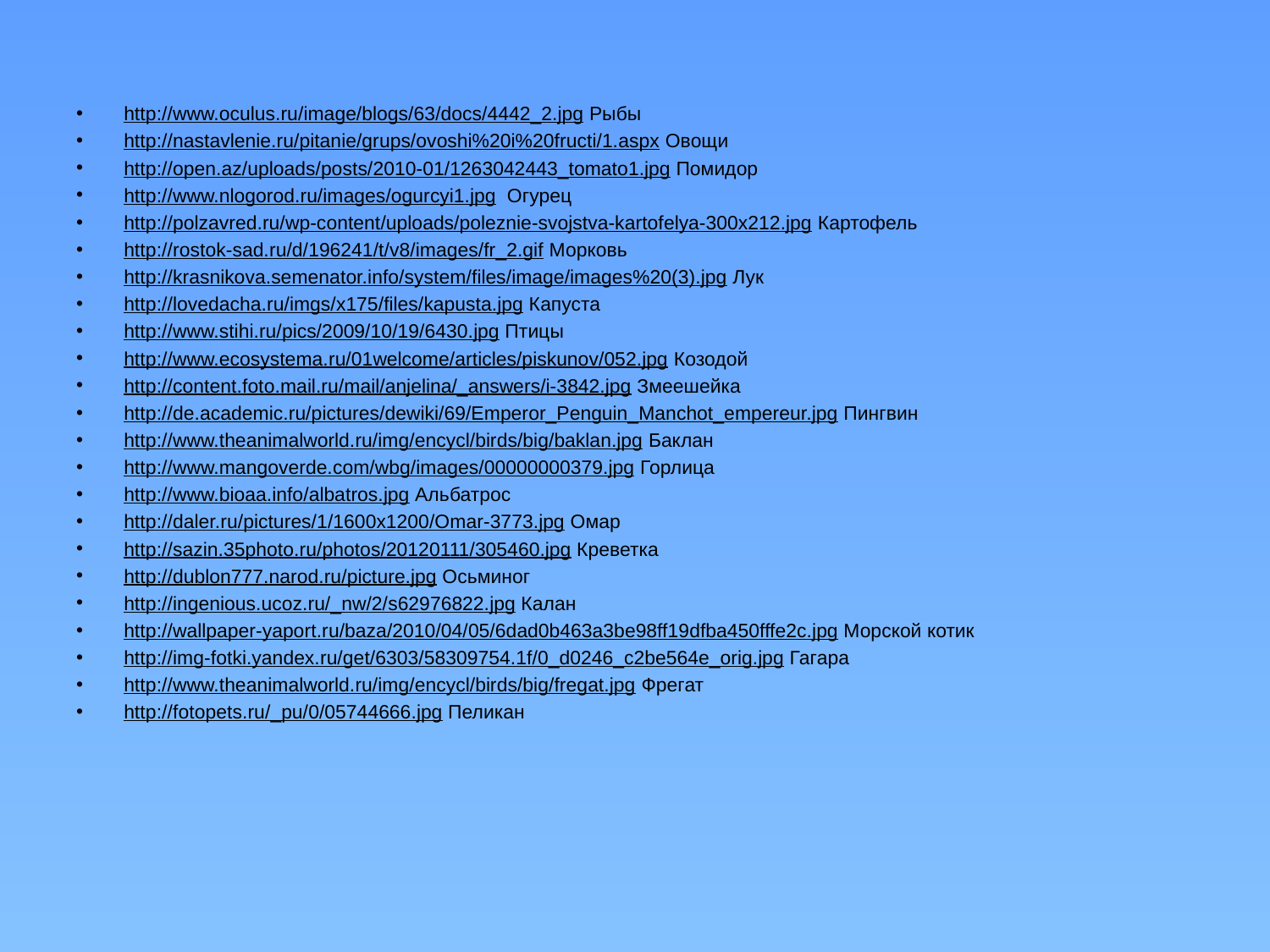

#
http://www.oculus.ru/image/blogs/63/docs/4442_2.jpg Рыбы
http://nastavlenie.ru/pitanie/grups/ovoshi%20i%20fructi/1.aspx Овощи
http://open.az/uploads/posts/2010-01/1263042443_tomato1.jpg Помидор
http://www.nlogorod.ru/images/ogurcyi1.jpg  Огурец
http://polzavred.ru/wp-content/uploads/poleznie-svojstva-kartofelya-300x212.jpg Картофель
http://rostok-sad.ru/d/196241/t/v8/images/fr_2.gif Морковь
http://krasnikova.semenator.info/system/files/image/images%20(3).jpg Лук
http://lovedacha.ru/imgs/x175/files/kapusta.jpg Капуста
http://www.stihi.ru/pics/2009/10/19/6430.jpg Птицы
http://www.ecosystema.ru/01welcome/articles/piskunov/052.jpg Козодой
http://content.foto.mail.ru/mail/anjelina/_answers/i-3842.jpg Змеешейка
http://de.academic.ru/pictures/dewiki/69/Emperor_Penguin_Manchot_empereur.jpg Пингвин
http://www.theanimalworld.ru/img/encycl/birds/big/baklan.jpg Баклан
http://www.mangoverde.com/wbg/images/00000000379.jpg Горлица
http://www.bioaa.info/albatros.jpg Альбатрос
http://daler.ru/pictures/1/1600x1200/Omar-3773.jpg Омар
http://sazin.35photo.ru/photos/20120111/305460.jpg Креветка
http://dublon777.narod.ru/picture.jpg Осьминог
http://ingenious.ucoz.ru/_nw/2/s62976822.jpg Калан
http://wallpaper-yaport.ru/baza/2010/04/05/6dad0b463a3be98ff19dfba450fffe2c.jpg Морской котик
http://img-fotki.yandex.ru/get/6303/58309754.1f/0_d0246_c2be564e_orig.jpg Гагара
http://www.theanimalworld.ru/img/encycl/birds/big/fregat.jpg Фрегат
http://fotopets.ru/_pu/0/05744666.jpg Пеликан